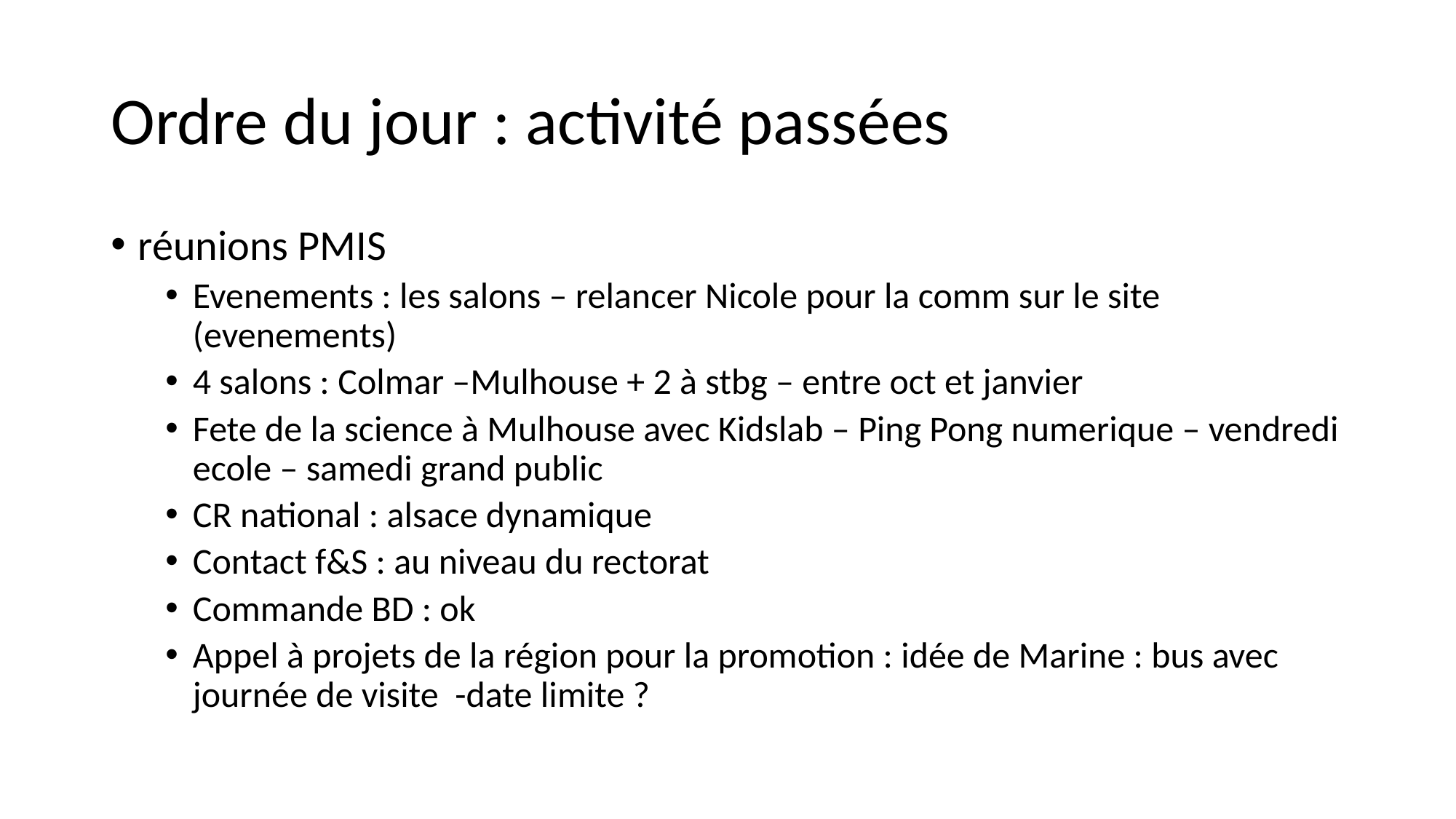

# Ordre du jour : activité passées
réunions PMIS
Evenements : les salons – relancer Nicole pour la comm sur le site (evenements)
4 salons : Colmar –Mulhouse + 2 à stbg – entre oct et janvier
Fete de la science à Mulhouse avec Kidslab – Ping Pong numerique – vendredi ecole – samedi grand public
CR national : alsace dynamique
Contact f&S : au niveau du rectorat
Commande BD : ok
Appel à projets de la région pour la promotion : idée de Marine : bus avec journée de visite  -date limite ?